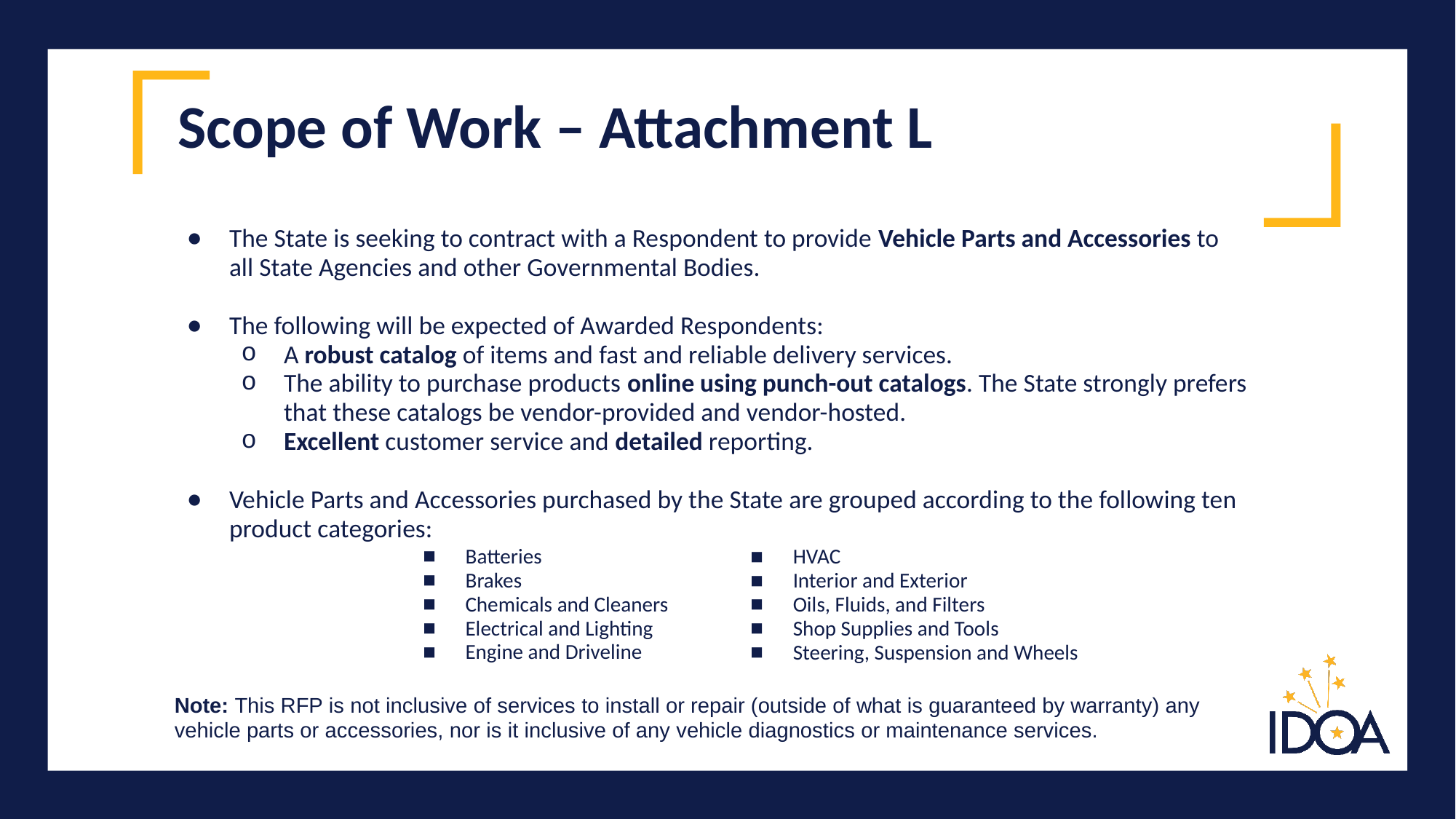

# Scope of Work – Attachment L
The State is seeking to contract with a Respondent to provide Vehicle Parts and Accessories to all State Agencies and other Governmental Bodies.

The following will be expected of Awarded Respondents:
A robust catalog of items and fast and reliable delivery services.
The ability to purchase products online using punch-out catalogs. The State strongly prefers that these catalogs be vendor-provided and vendor-hosted.
Excellent customer service and detailed reporting.

Vehicle Parts and Accessories purchased by the State are grouped according to the following ten product categories:
Batteries
Brakes
Chemicals and Cleaners
Electrical and Lighting
Engine and Driveline
HVAC
Interior and Exterior
Oils, Fluids, and Filters
Shop Supplies and Tools
Steering, Suspension and Wheels
Note: This RFP is not inclusive of services to install or repair (outside of what is guaranteed by warranty) any vehicle parts or accessories, nor is it inclusive of any vehicle diagnostics or maintenance services.